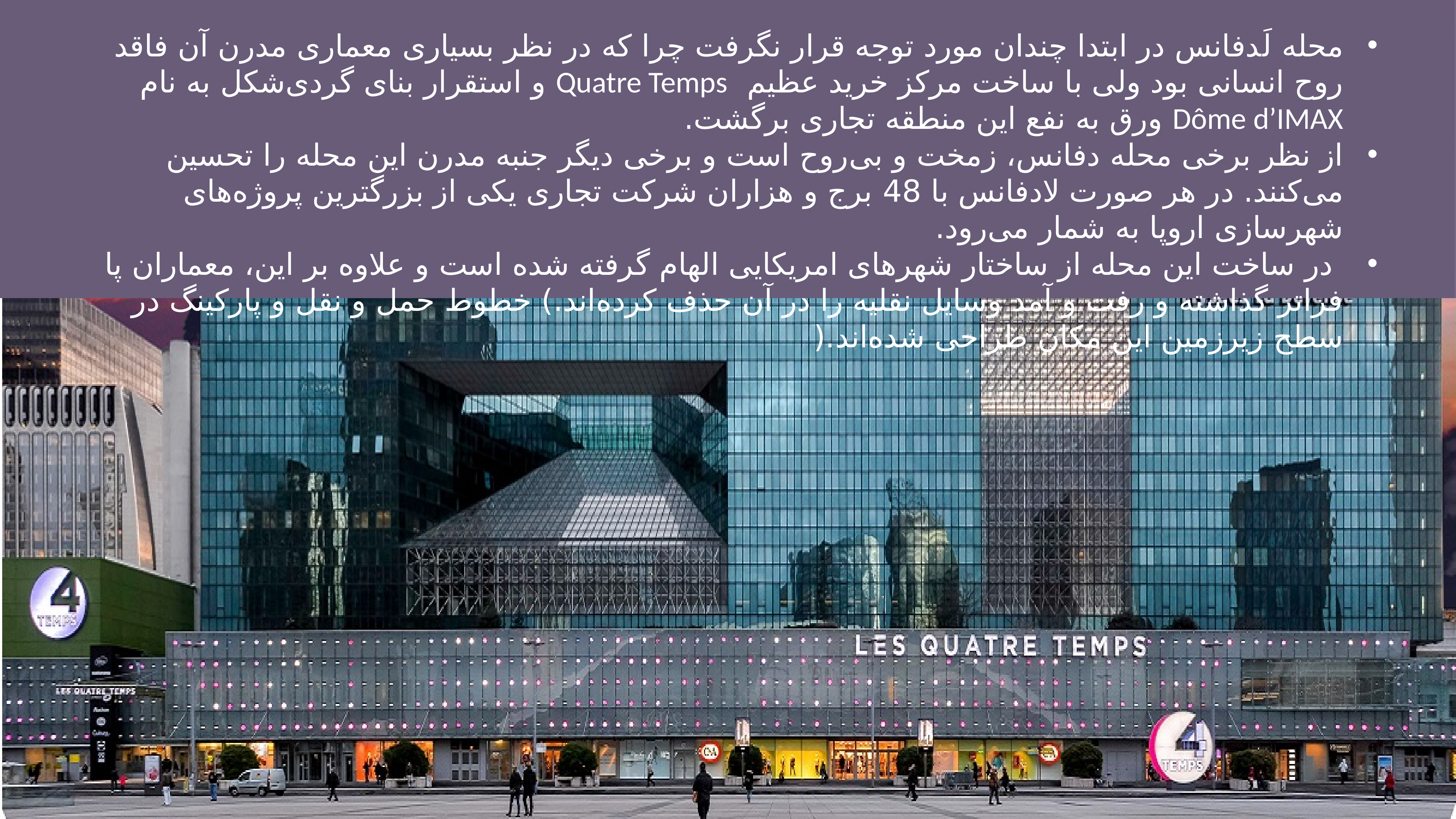

محله لَدفانس در ابتدا چندان مورد توجه قرار نگرفت چرا که در نظر بسیاری معماری مدرن آن فاقد روح انسانی بود ولی با ساخت مرکز خرید عظیم  Quatre Temps و استقرار بنای گردی‌شکل به نام  Dôme d’IMAX ورق به نفع این منطقه تجاری برگشت.
از نظر برخی محله دفانس، زمخت و بی‌روح است و برخی دیگر جنبه مدرن این محله را تحسین می‌کنند. در هر صورت لادفانس با 48 برج و هزاران شرکت تجاری یکی از بزرگترین پروژه‌های شهرسازی اروپا به شمار می‌رود.
 در ساخت این محله از ساختار شهرهای امریکایی الهام گرفته شده است و علاوه بر این، معماران پا فراتر گذاشته و رفت و آمد وسایل نقلیه را در آن حذف کرده‌اند.) خطوط حمل و نقل و پارکینگ در سطح زیرزمین این مکان طراحی شده‌اند.(